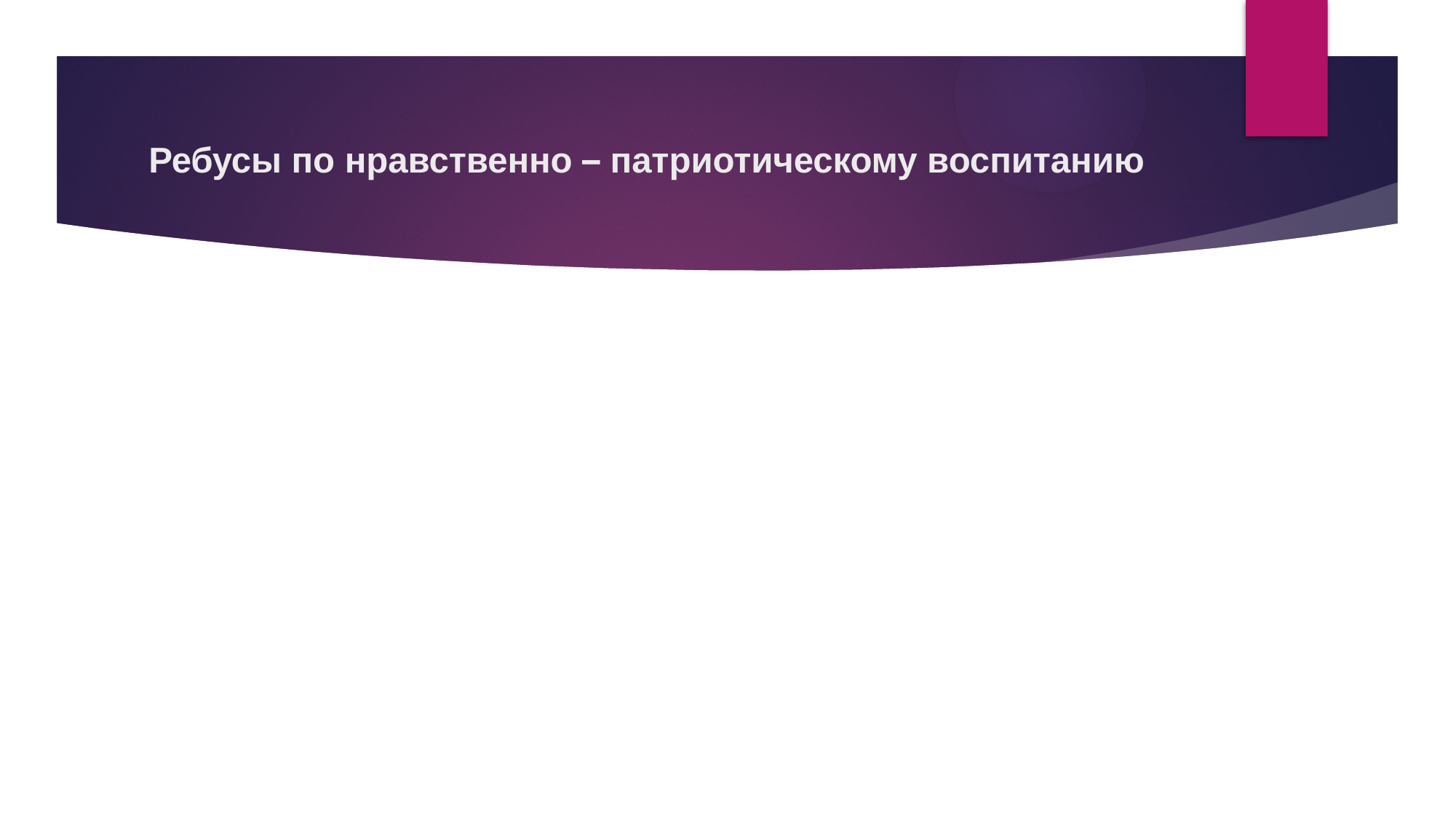

# Ребусы по нравственно – патриотическому воспитанию